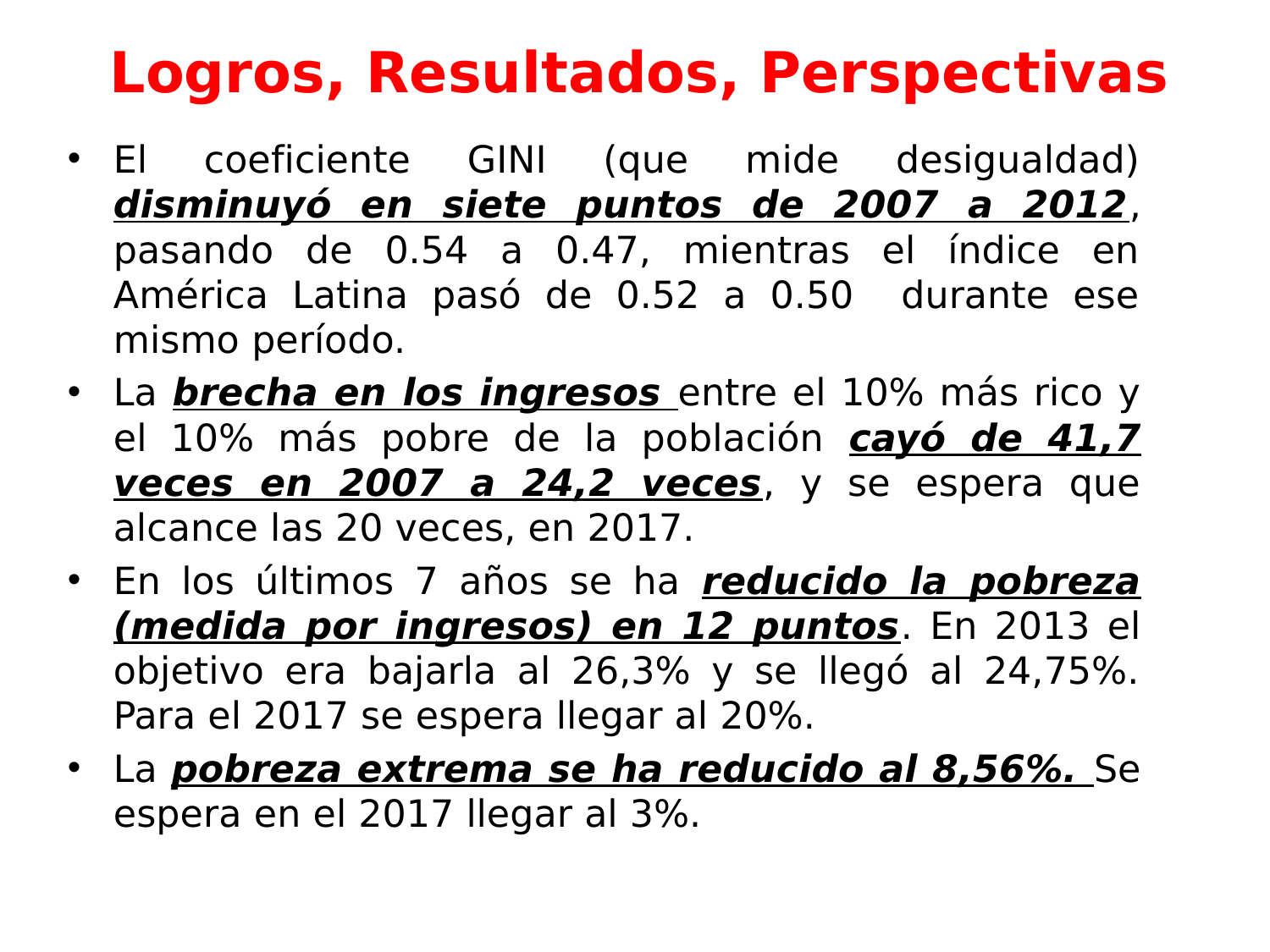

Logros, Resultados, Perspectivas
El coeficiente GINI (que mide desigualdad) disminuyó en siete puntos de 2007 a 2012, pasando de 0.54 a 0.47, mientras el índice en América Latina pasó de 0.52 a 0.50  durante ese mismo período.
La brecha en los ingresos entre el 10% más rico y el 10% más pobre de la población cayó de 41,7 veces en 2007 a 24,2 veces, y se espera que alcance las 20 veces, en 2017.
En los últimos 7 años se ha reducido la pobreza (medida por ingresos) en 12 puntos. En 2013 el objetivo era bajarla al 26,3% y se llegó al 24,75%. Para el 2017 se espera llegar al 20%.
La pobreza extrema se ha reducido al 8,56%. Se espera en el 2017 llegar al 3%.